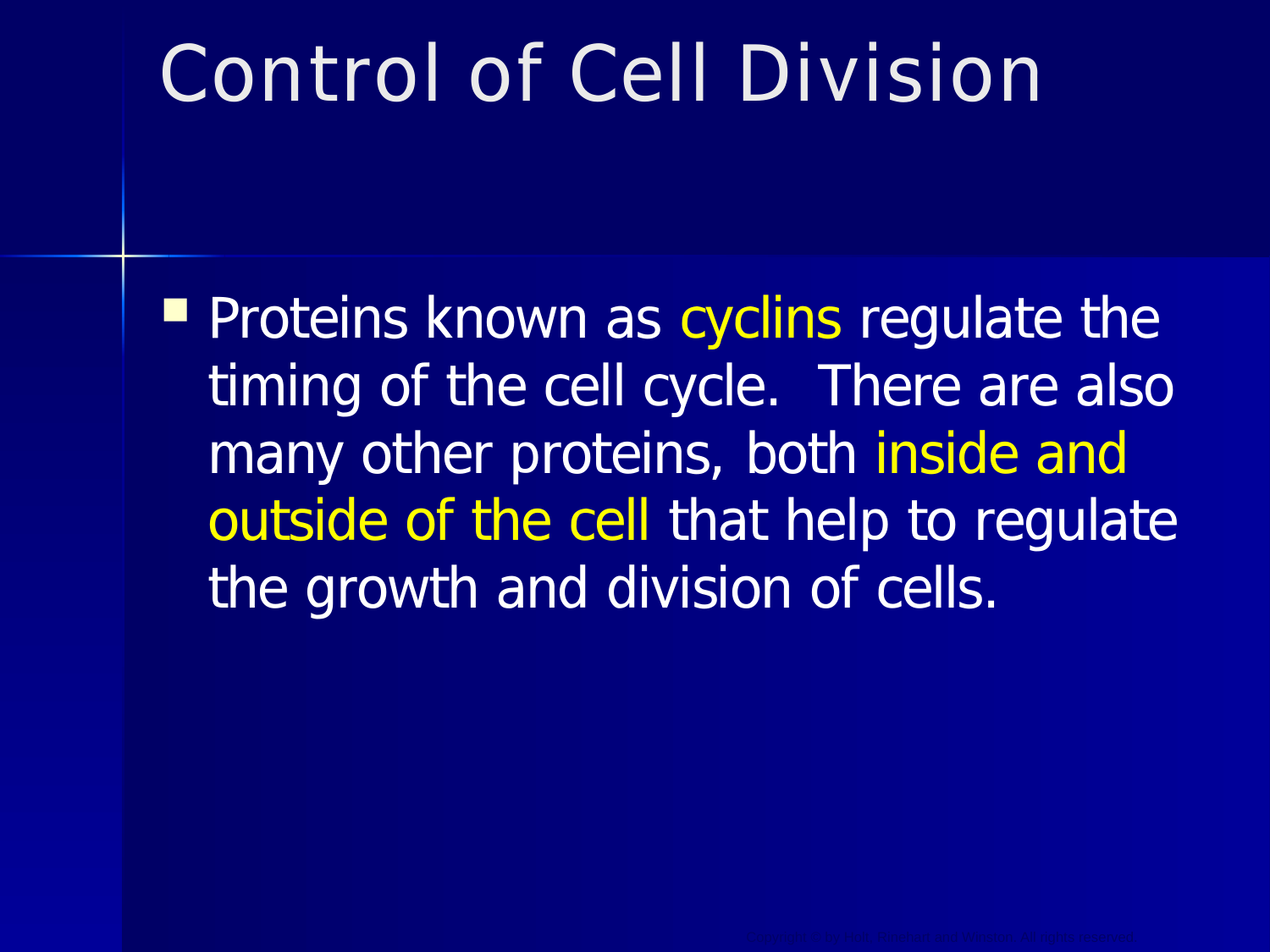

# Control of Cell Division
Proteins known as cyclins regulate the timing of the cell cycle.  There are also many other proteins, both inside and outside of the cell that help to regulate the growth and division of cells.